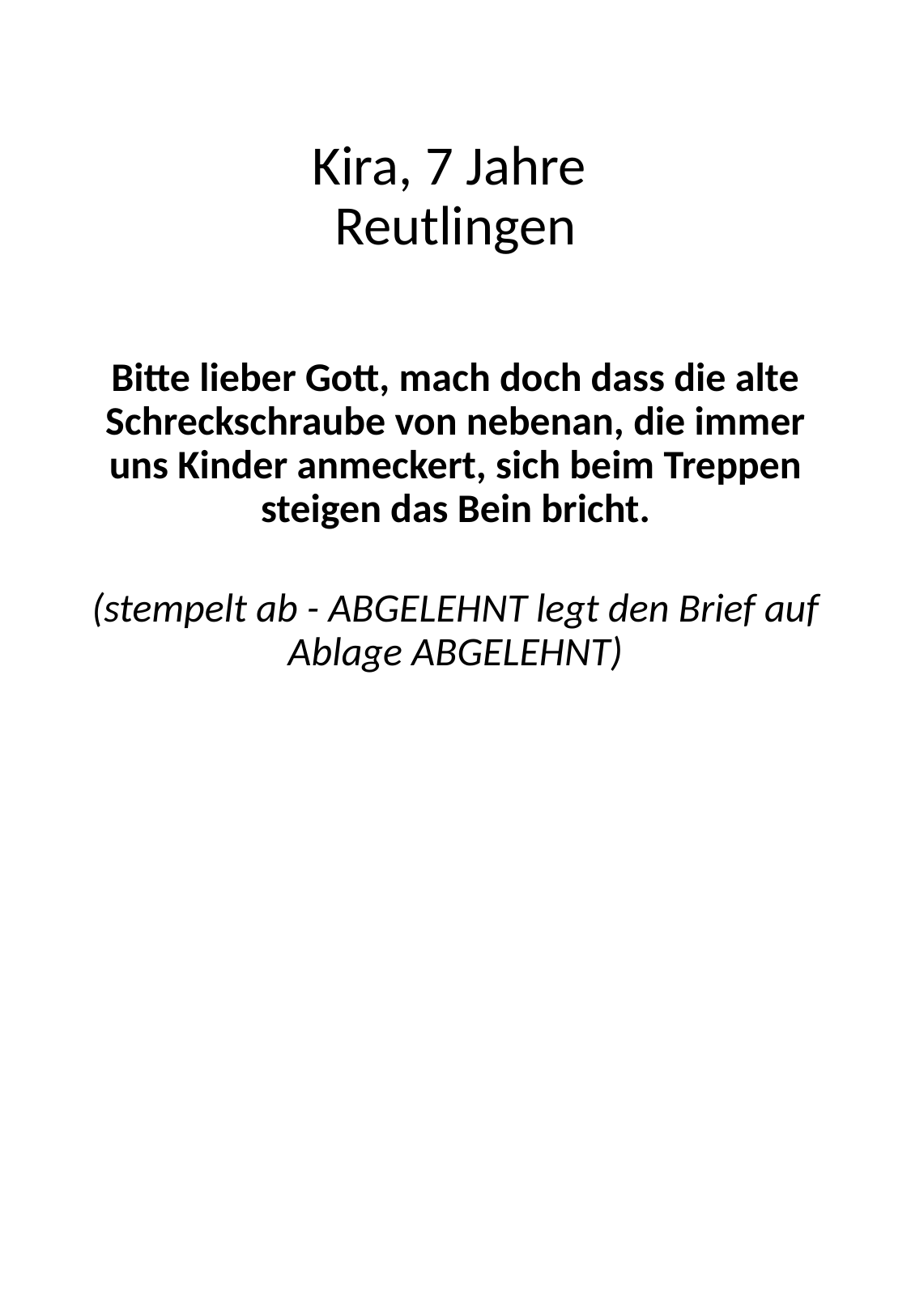

# Kira, 7 Jahre Reutlingen
Bitte lieber Gott, mach doch dass die alte Schreckschraube von nebenan, die immer uns Kinder anmeckert, sich beim Treppen steigen das Bein bricht.
(stempelt ab - ABGELEHNT legt den Brief auf Ablage ABGELEHNT)